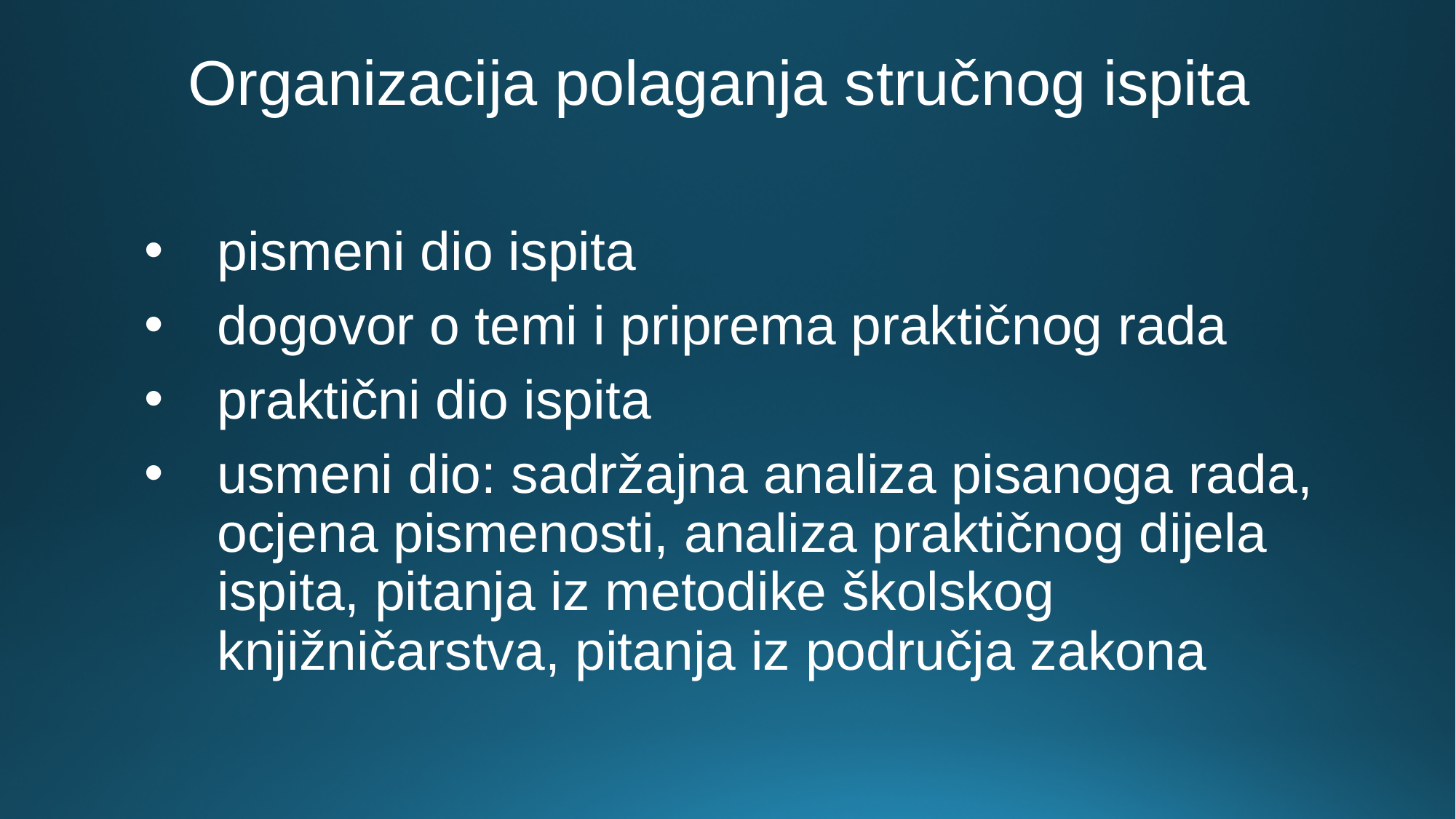

# Organizacija polaganja stručnog ispita
pismeni dio ispita
dogovor o temi i priprema praktičnog rada
praktični dio ispita
usmeni dio: sadržajna analiza pisanoga rada, ocjena pismenosti, analiza praktičnog dijela ispita, pitanja iz metodike školskog knjižničarstva, pitanja iz područja zakona